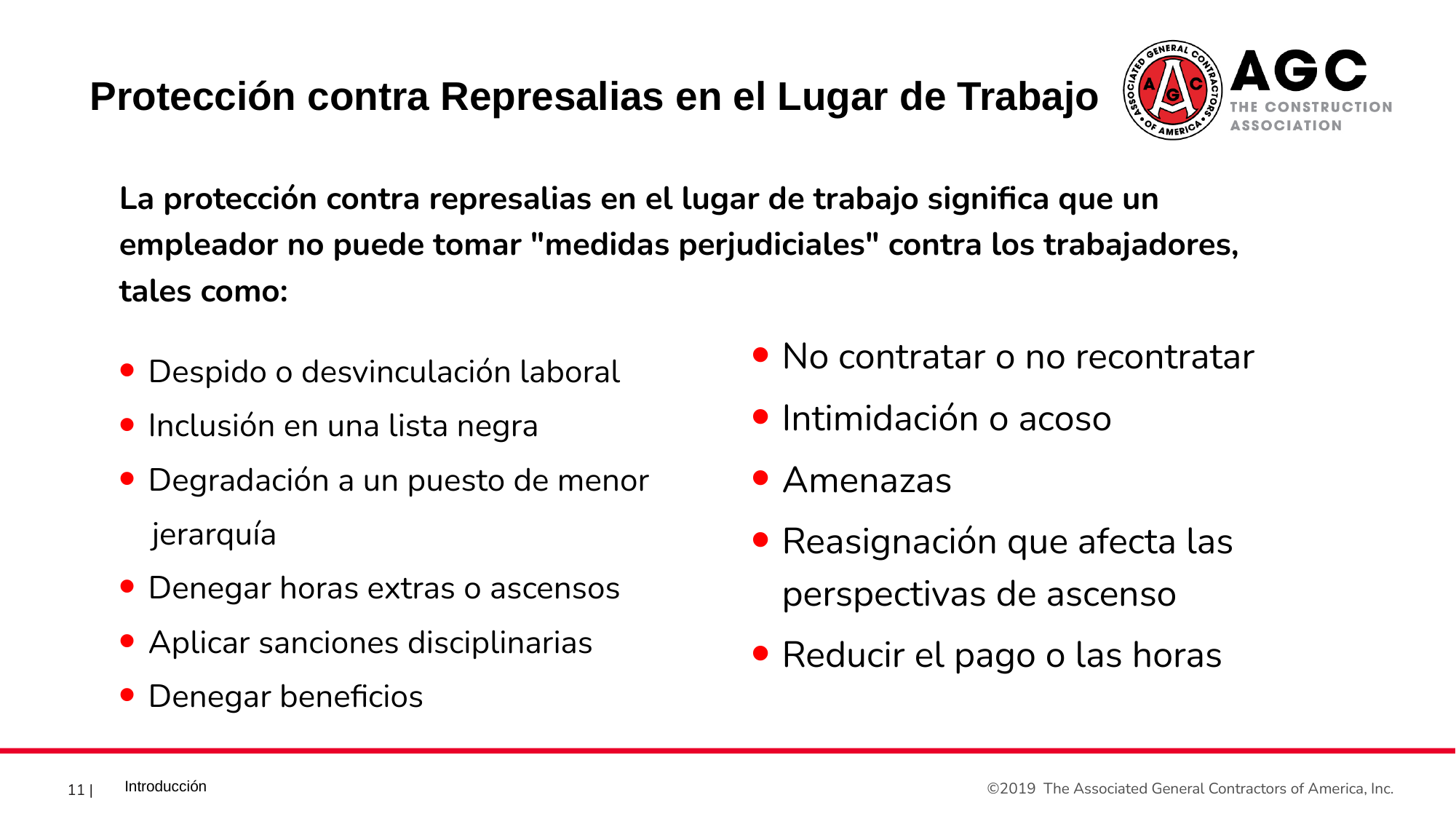

Protección contra Represalias en el Lugar de Trabajo
La protección contra represalias en el lugar de trabajo significa que un empleador no puede tomar "medidas perjudiciales" contra los trabajadores, tales como:

Despido o desvinculación laboral
Inclusión en una lista negra
Degradación a un puesto de menor
    jerarquía
Denegar horas extras o ascensos
Aplicar sanciones disciplinarias
Denegar beneficios
No contratar o no recontratar
Intimidación o acoso
Amenazas
Reasignación que afecta las perspectivas de ascenso
Reducir el pago o las horas

Introducción